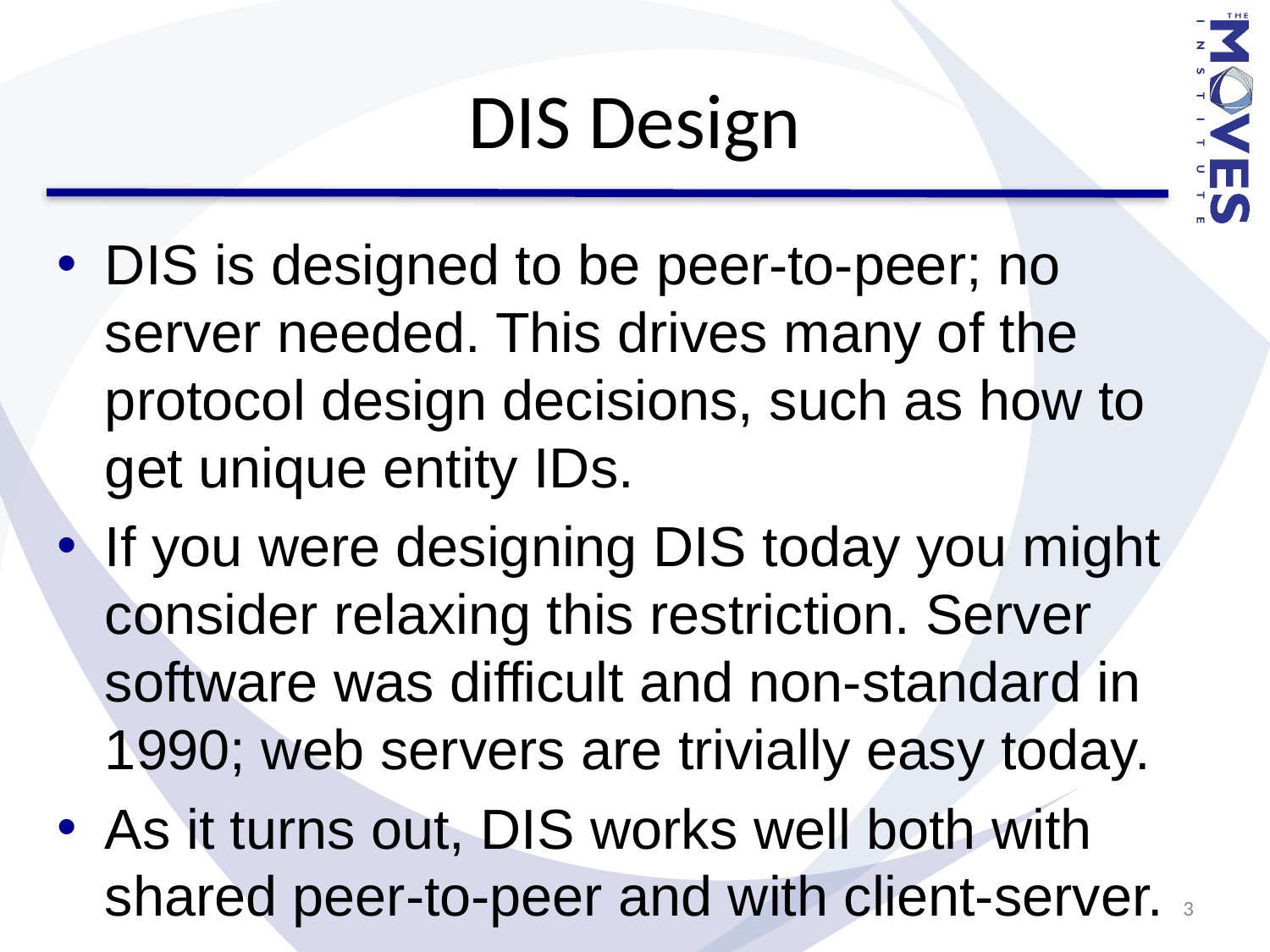

# DIS Design
DIS is designed to be peer-to-peer; no server needed. This drives many of the protocol design decisions, such as how to get unique entity IDs.
If you were designing DIS today you might consider relaxing this restriction. Server software was difficult and non-standard in 1990; web servers are trivially easy today.
As it turns out, DIS works well both with shared peer-to-peer and with client-server.
3